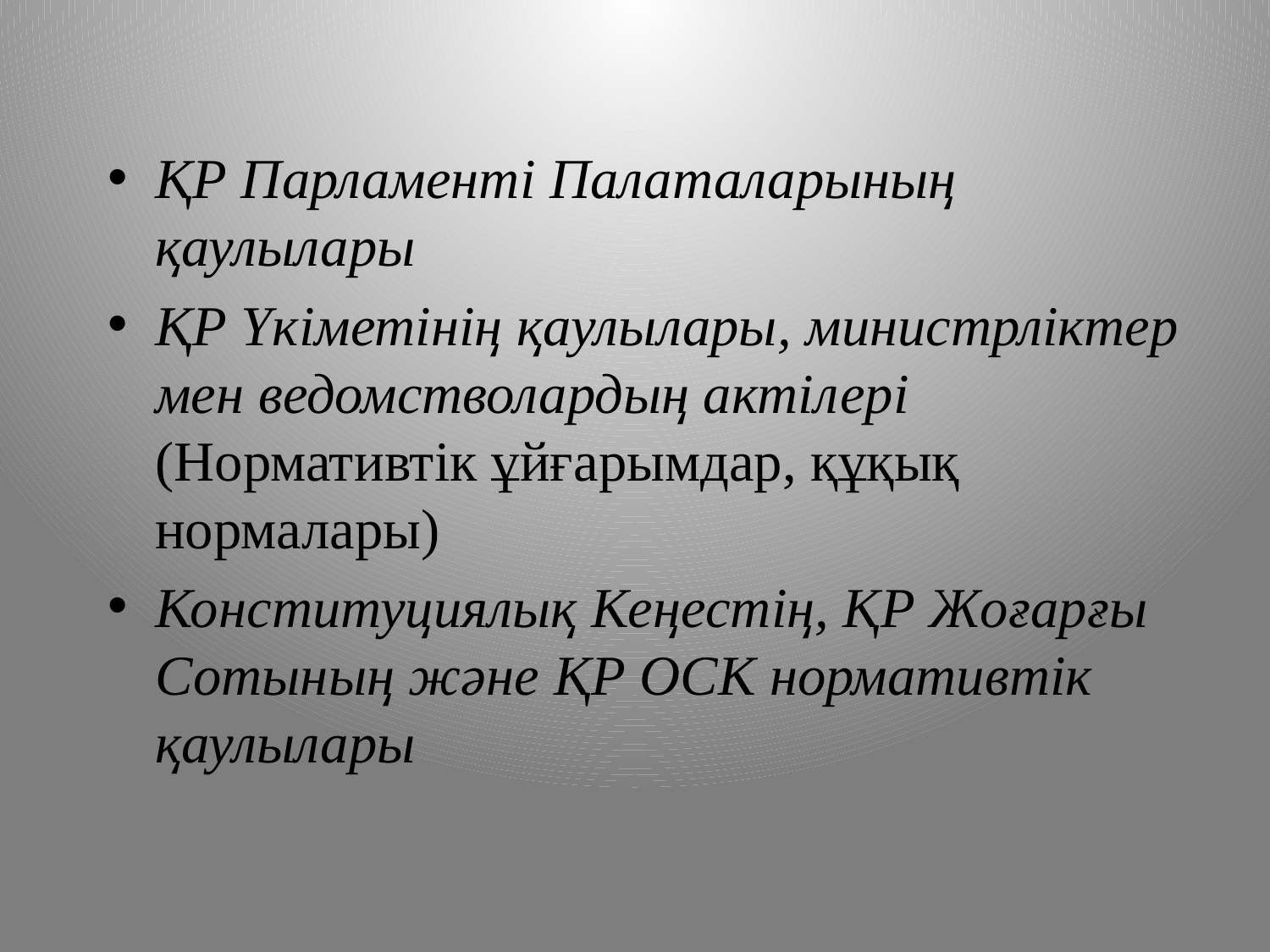

ҚР Парламенті Палаталарының қаулылары
ҚР Үкіметінің қаулылары, министрліктер мен ведомстволардың актілері (Нормативтік ұйғарымдар, құқық нормалары)
Конституциялық Кеңестің, ҚР Жоғарғы Сотының және ҚР ОСК нормативтік қаулылары